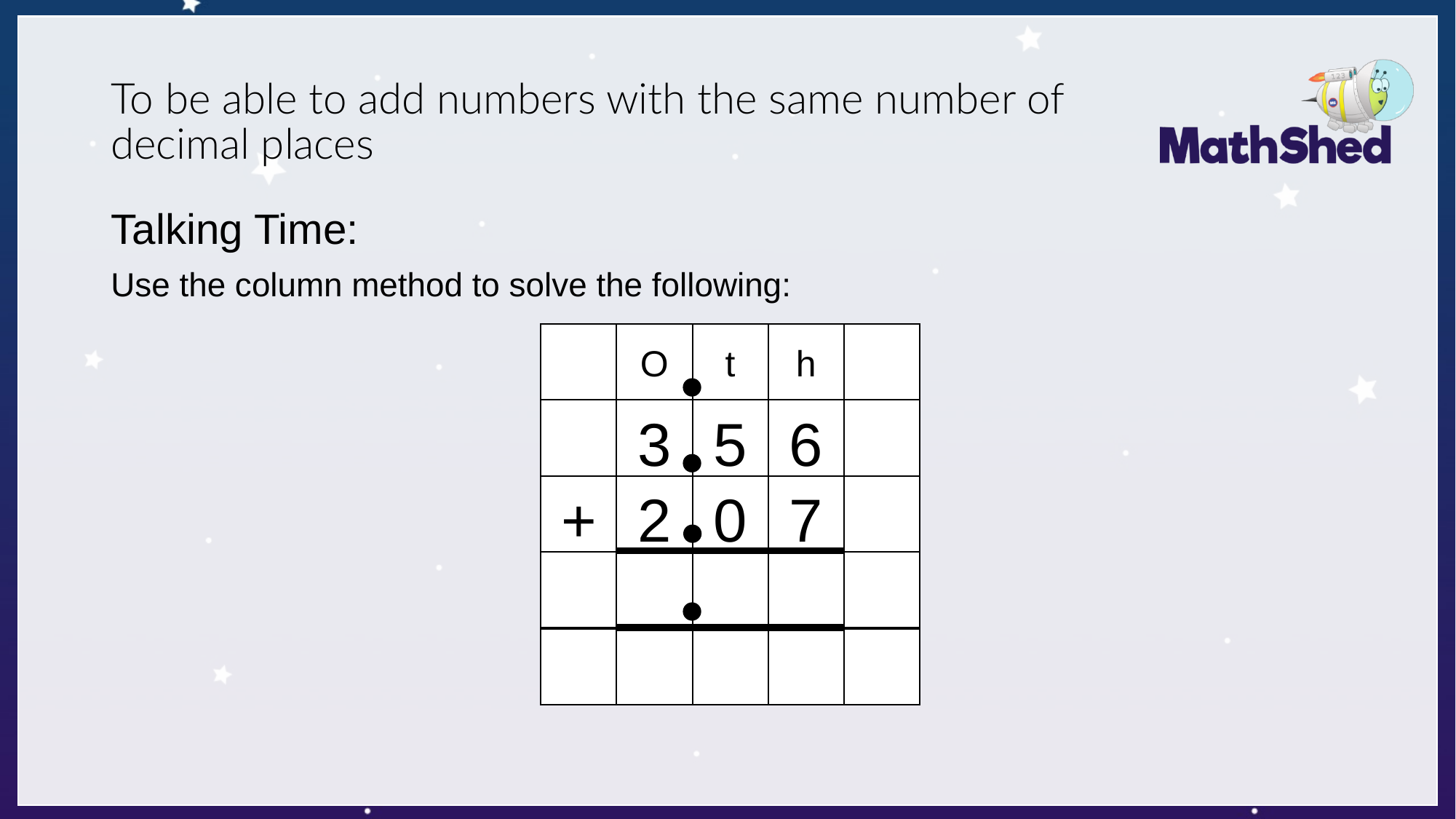

# To be able to add numbers with the same number of decimal places
Talking Time:
Use the column method to solve the following:

O

t
h

3
5
6

+
2
0
7

5
6
3

1